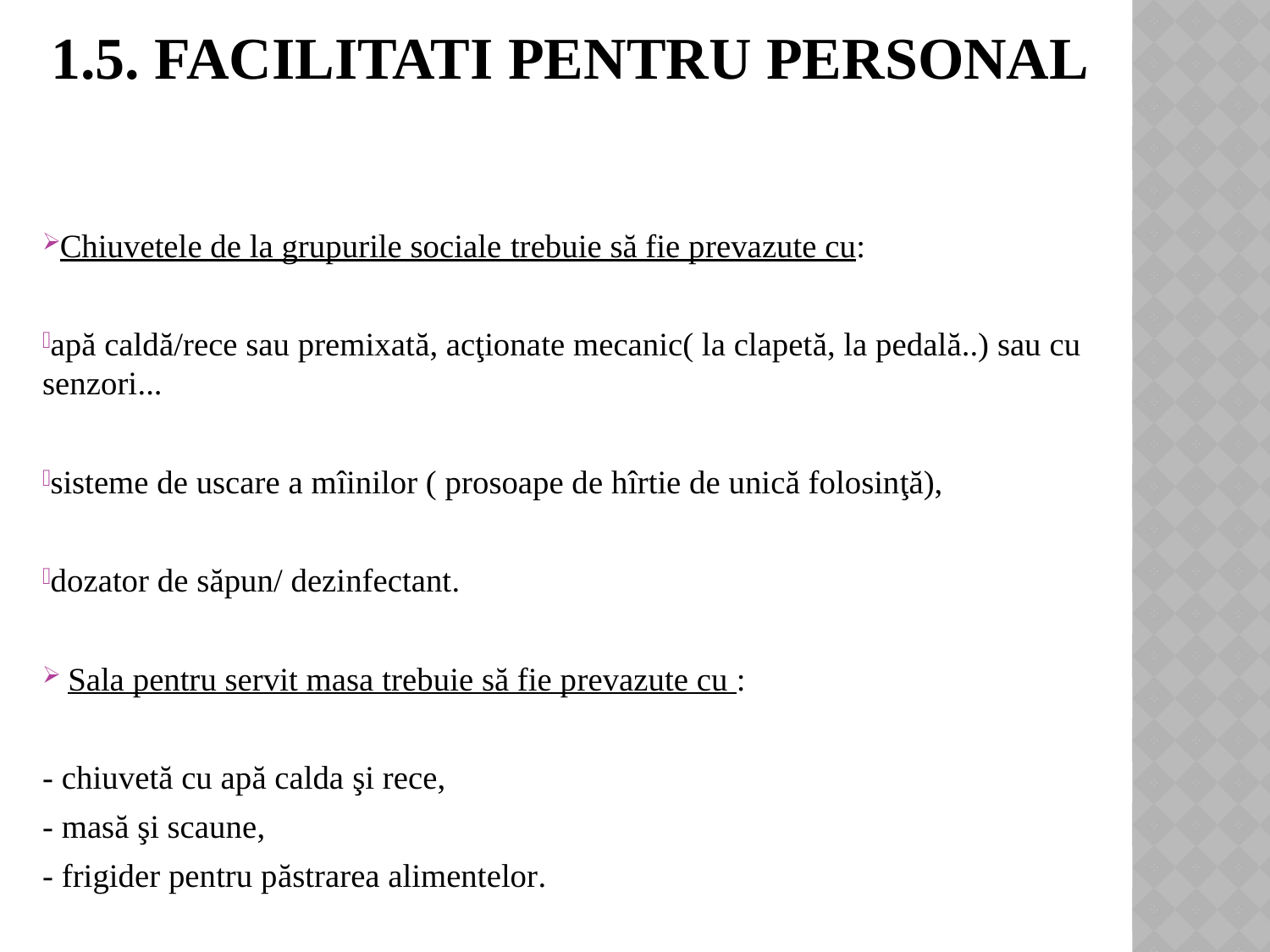

# 1.5. Facilitati pentru personal
Chiuvetele de la grupurile sociale trebuie să fie prevazute cu:

apă caldă/rece sau premixată, acţionate mecanic( la clapetă, la pedală..) sau cu senzori...

sisteme de uscare a mîinilor ( prosoape de hîrtie de unică folosinţă),

dozator de săpun/ dezinfectant.

 Sala pentru servit masa trebuie să fie prevazute cu :

- chiuvetă cu apă calda şi rece,
- masă şi scaune,
- frigider pentru păstrarea alimentelor.